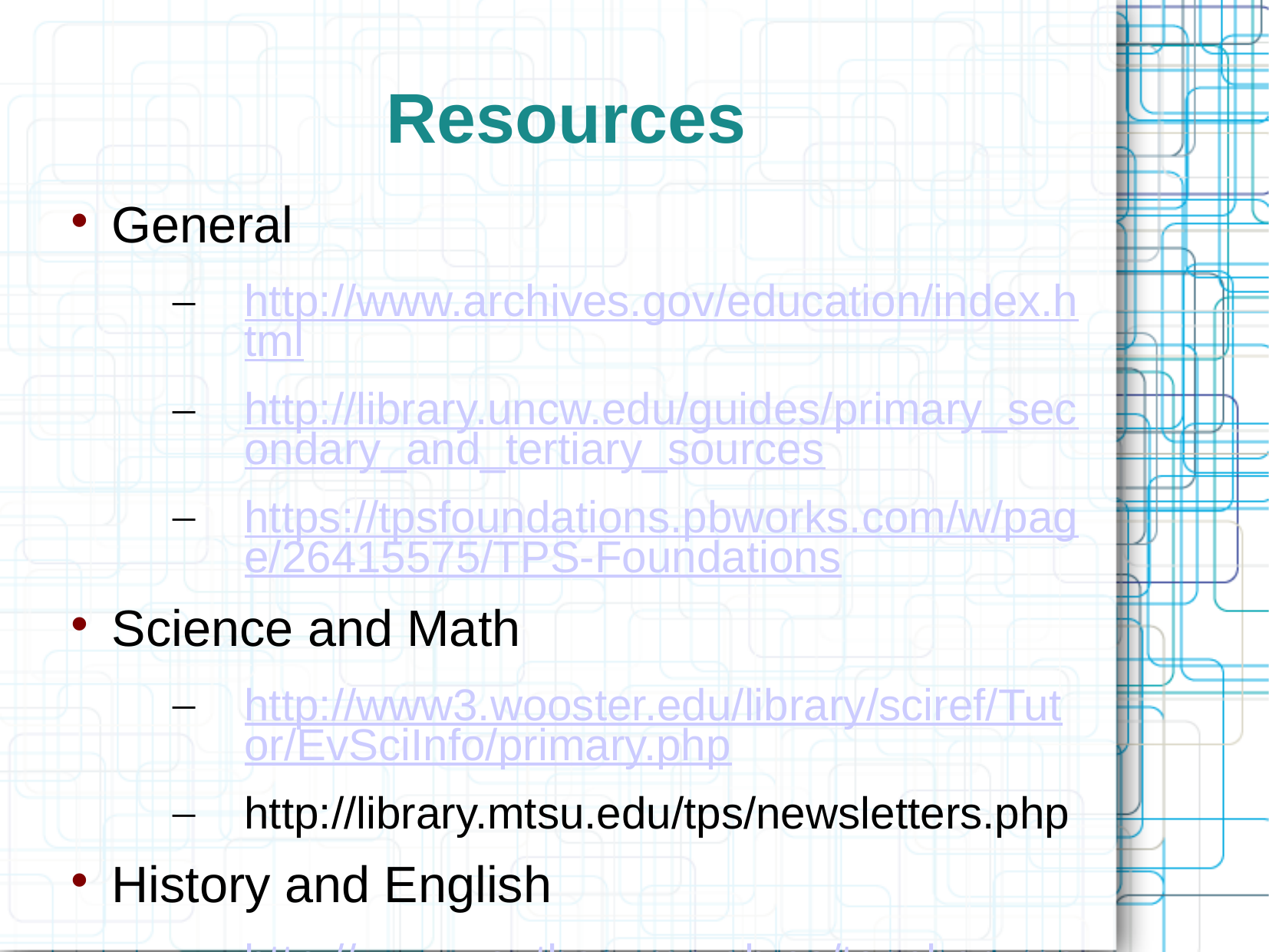

Resources
General
http://www.archives.gov/education/index.html
http://library.uncw.edu/guides/primary_secondary_and_tertiary_sources
https://tpsfoundations.pbworks.com/w/page/26415575/TPS-Foundations
Science and Math
http://www3.wooster.edu/library/sciref/Tutor/EvSciInfo/primary.php
http://library.mtsu.edu/tps/newsletters.php
History and English
http://www.youthsource.ab.ca/teacher_resources/ps_lesson1.html
http://www.footnote.com/